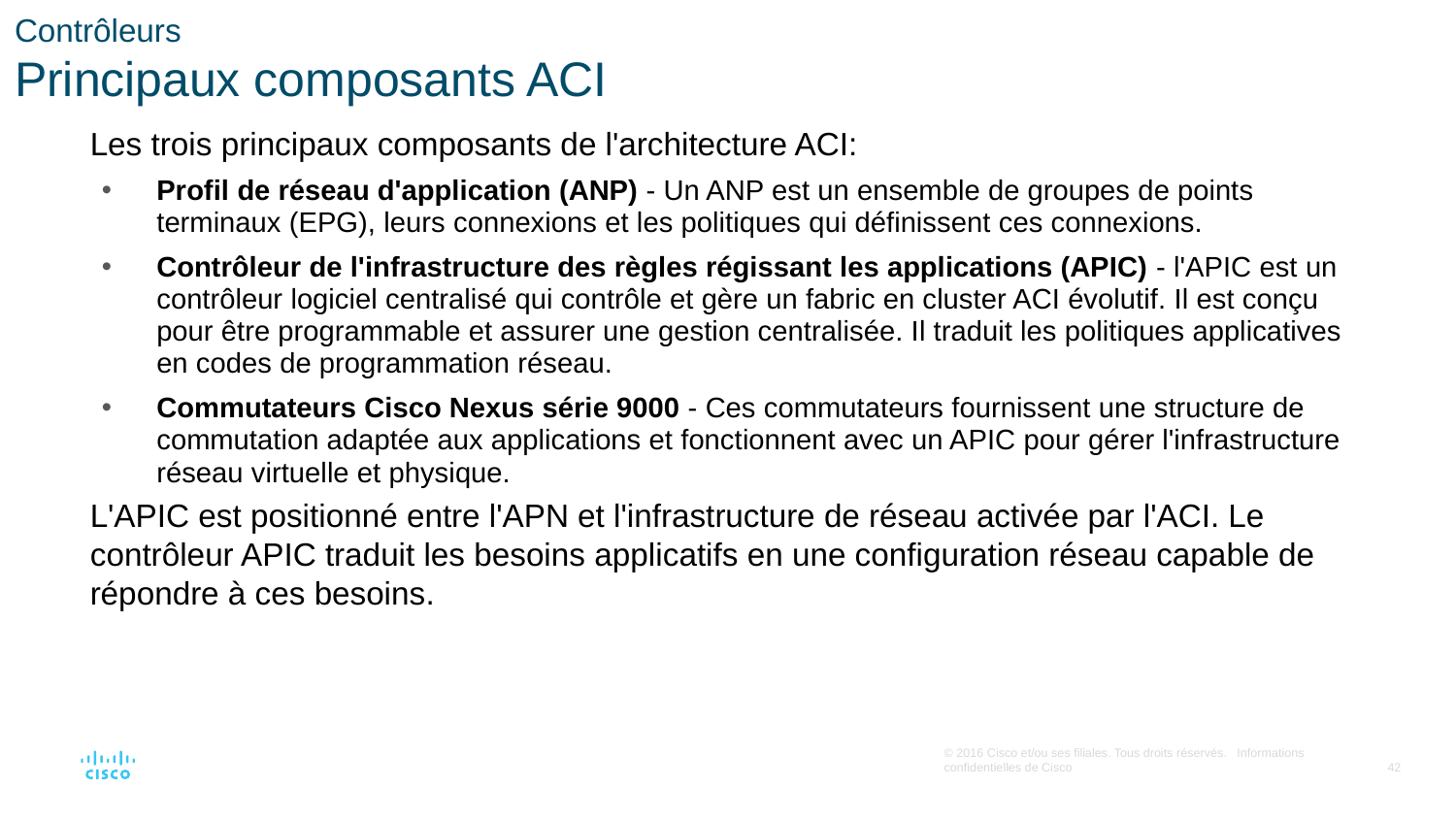

# Contrôleurs Principaux composants ACI
Les trois principaux composants de l'architecture ACI:
Profil de réseau d'application (ANP) - Un ANP est un ensemble de groupes de points terminaux (EPG), leurs connexions et les politiques qui définissent ces connexions.
Contrôleur de l'infrastructure des règles régissant les applications (APIC) - l'APIC est un contrôleur logiciel centralisé qui contrôle et gère un fabric en cluster ACI évolutif. Il est conçu pour être programmable et assurer une gestion centralisée. Il traduit les politiques applicatives en codes de programmation réseau.
Commutateurs Cisco Nexus série 9000 - Ces commutateurs fournissent une structure de commutation adaptée aux applications et fonctionnent avec un APIC pour gérer l'infrastructure réseau virtuelle et physique.
L'APIC est positionné entre l'APN et l'infrastructure de réseau activée par l'ACI. Le contrôleur APIC traduit les besoins applicatifs en une configuration réseau capable de répondre à ces besoins.